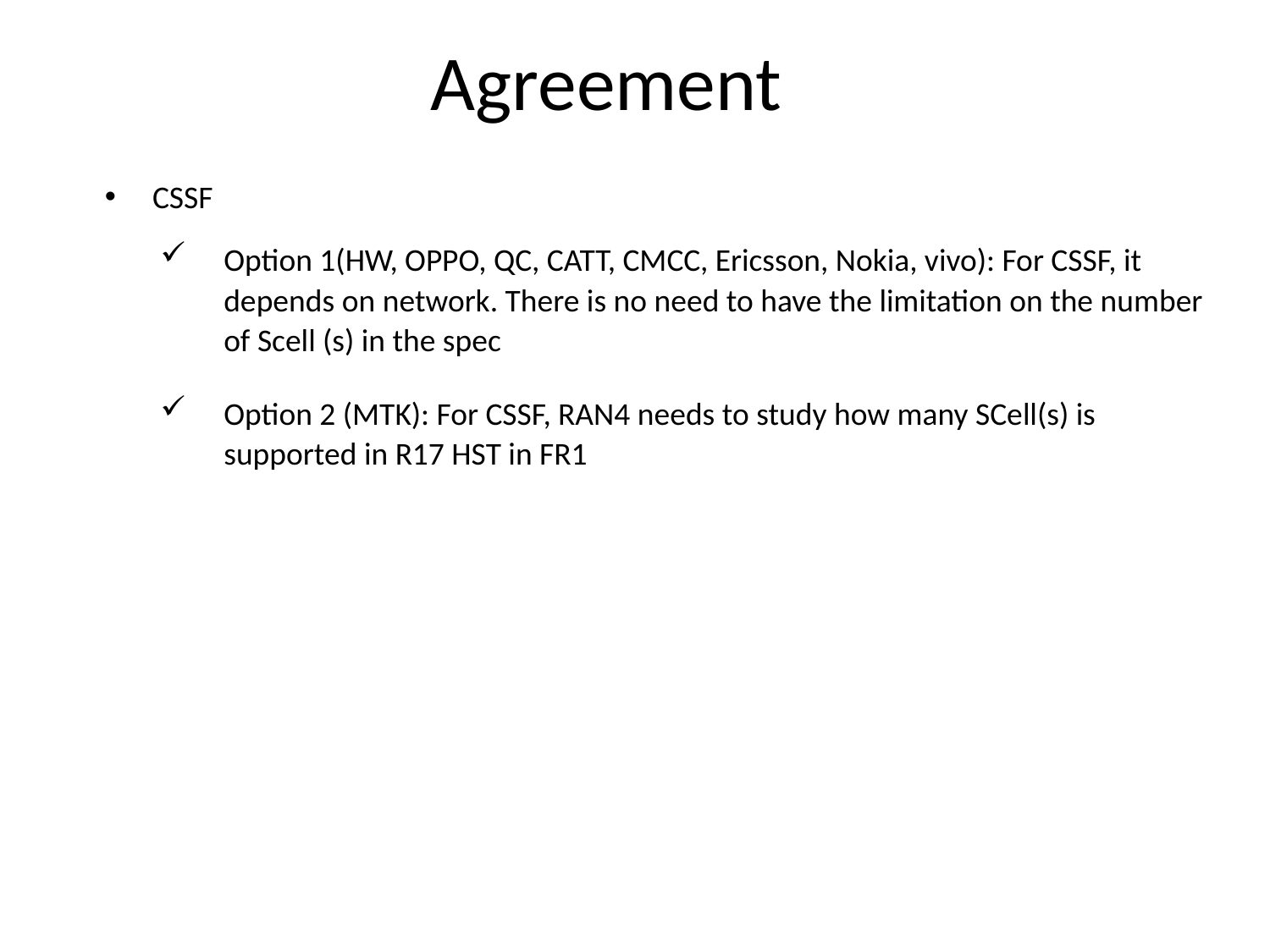

# Agreement

CSSF
Option 1(HW, OPPO, QC, CATT, CMCC, Ericsson, Nokia, vivo): For CSSF, it depends on network. There is no need to have the limitation on the number of Scell (s) in the spec
Option 2 (MTK): For CSSF, RAN4 needs to study how many SCell(s) is supported in R17 HST in FR1